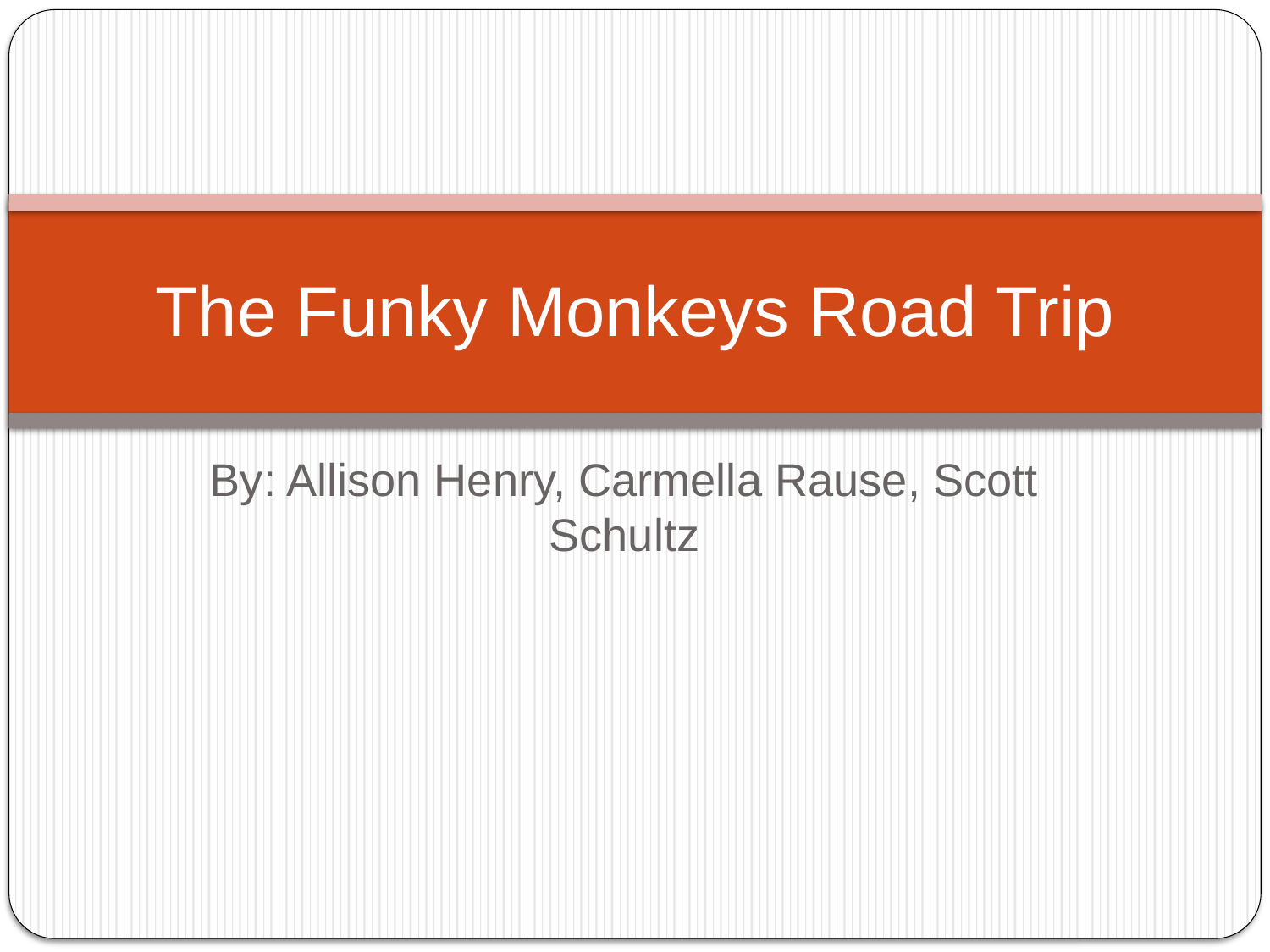

# The Funky Monkeys Road Trip
By: Allison Henry, Carmella Rause, Scott Schultz